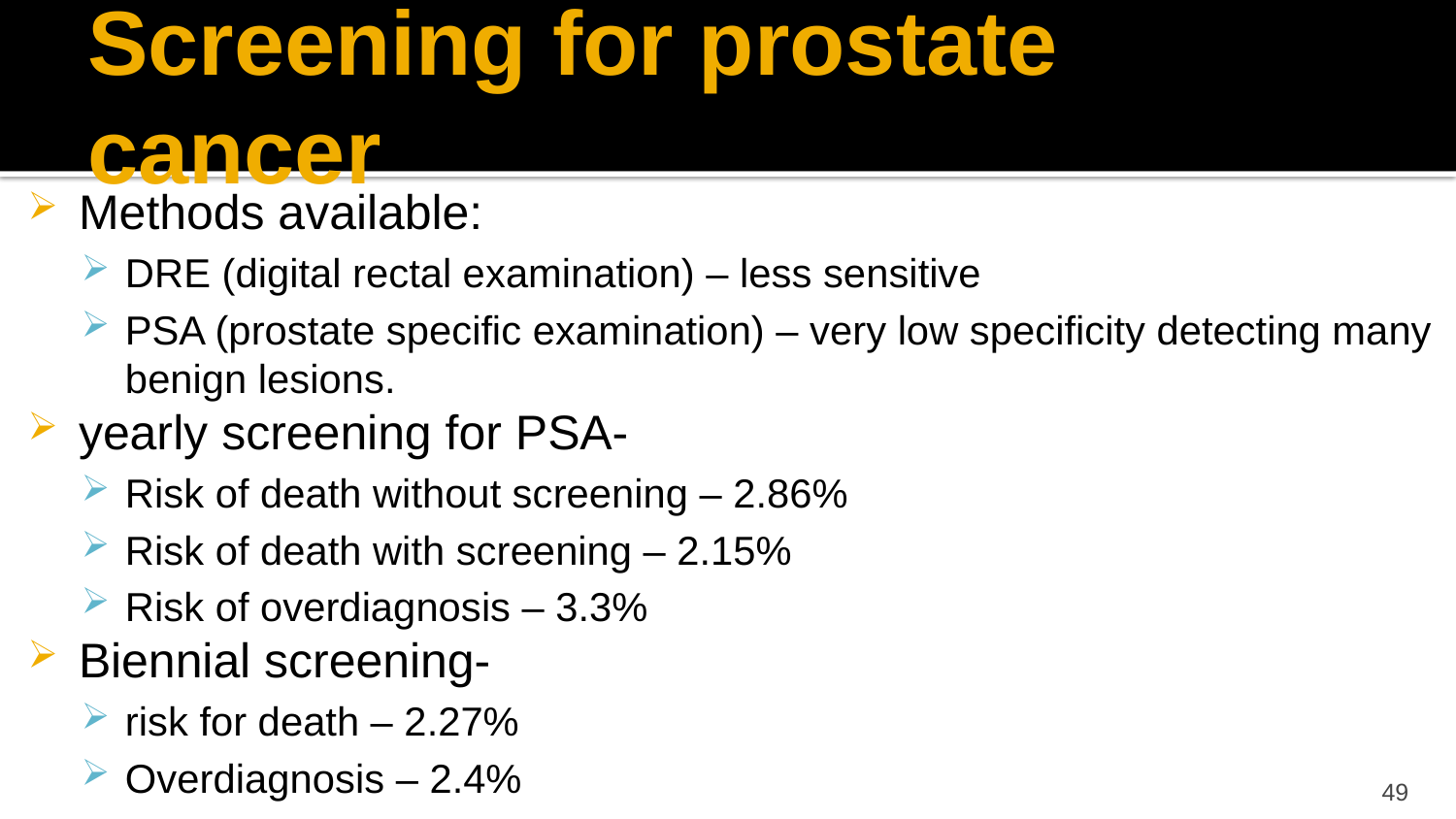

# Screening for prostate cancer
Methods available:
DRE (digital rectal examination) – less sensitive
PSA (prostate specific examination) – very low specificity detecting many benign lesions.
yearly screening for PSA-
Risk of death without screening – 2.86%
Risk of death with screening – 2.15%
Risk of overdiagnosis – 3.3%
Biennial screening-
risk for death – 2.27%
Overdiagnosis – 2.4%
49